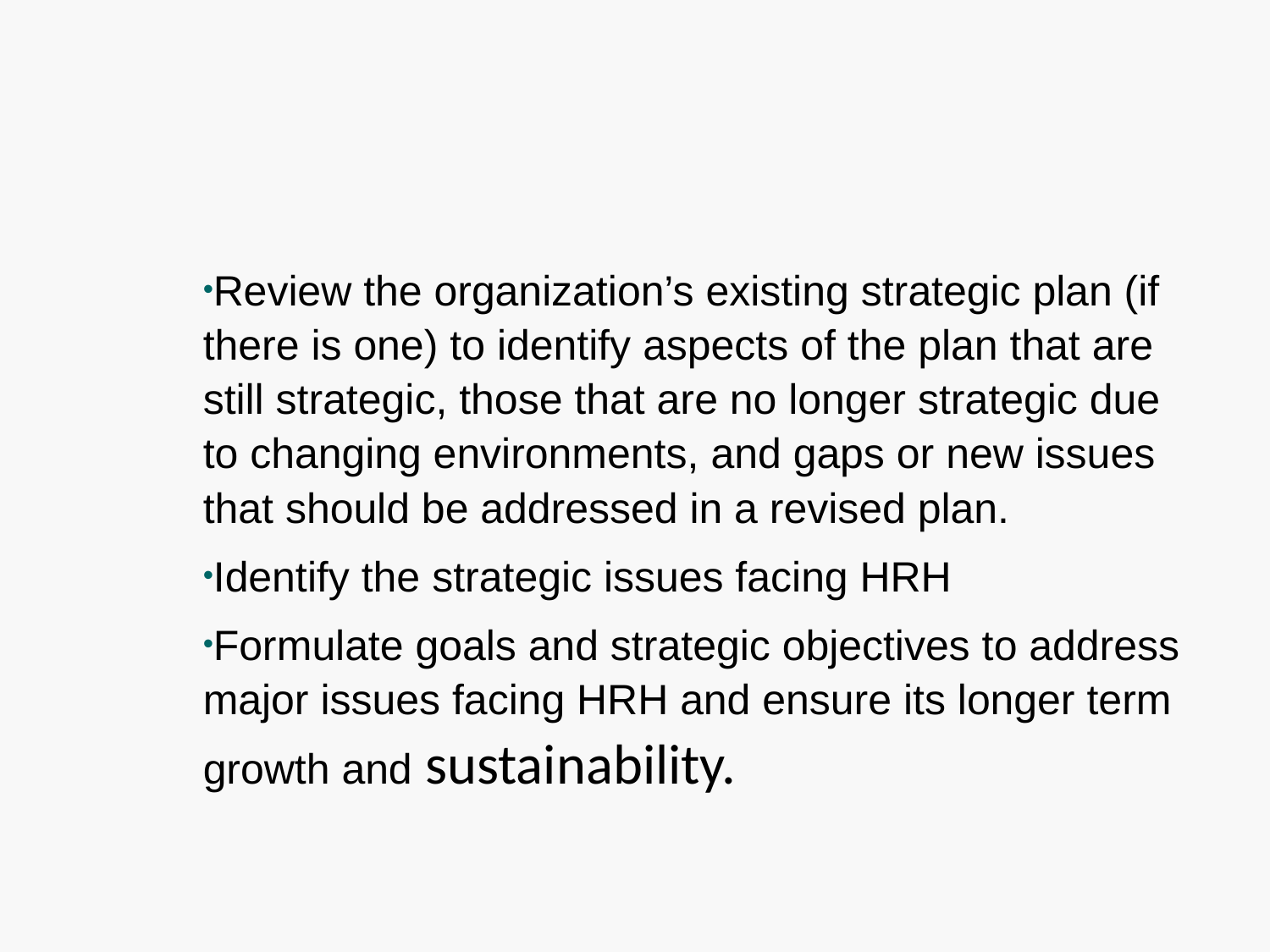

Review the organization’s existing strategic plan (if there is one) to identify aspects of the plan that are still strategic, those that are no longer strategic due to changing environments, and gaps or new issues that should be addressed in a revised plan.
Identify the strategic issues facing HRH
Formulate goals and strategic objectives to address major issues facing HRH and ensure its longer term growth and sustainability.